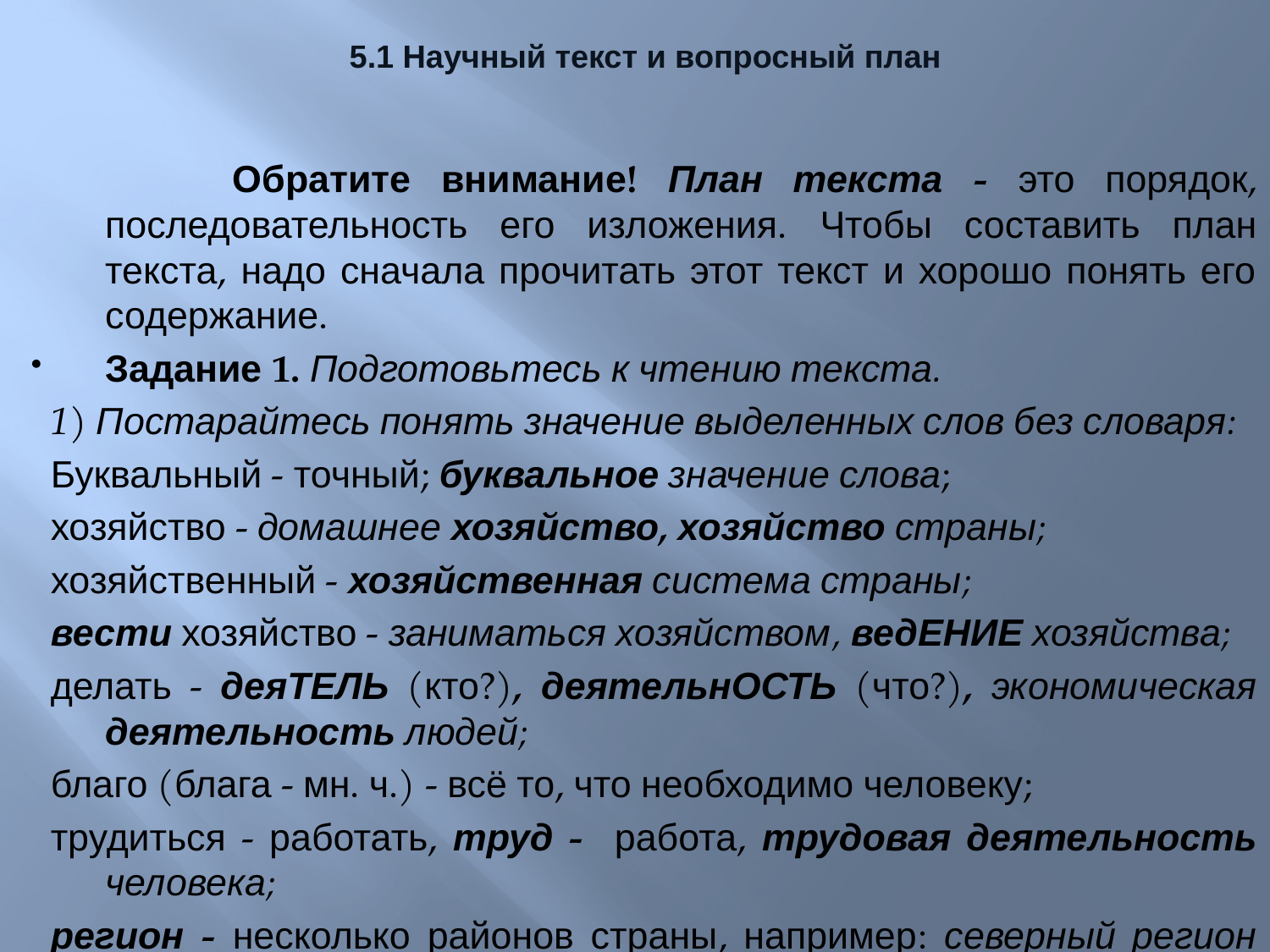

# 5.1 Научный текст и вопросный план
      Обратите внимание! План текста - это порядок, последовательность его изложения. Чтобы составить план текста, надо сначала прочитать этот текст и хорошо понять его содержание.
Задание 1. Подготовьтесь к чтению текста.
1) Постарайтесь понять значение выделенных слов без словаря:
Буквальный - точный; буквальное значение слова;
хозяйство - домашнее хозяйство, хозяйство страны;
хозяйственный - хозяйственная система страны;
вести хозяйство - заниматься хозяйством, ведЕНИЕ хозяйства;
делать - деяТЕЛЬ (кто?), деятельнОСТЬ (что?), экономическая деятельность людей;
благо (блага - мн. ч.) - всё то, что необходимо человеку;
трудиться - работать, труд -  работа, трудовая деятельность человека;
регион - несколько районов страны, например: северный регион России.